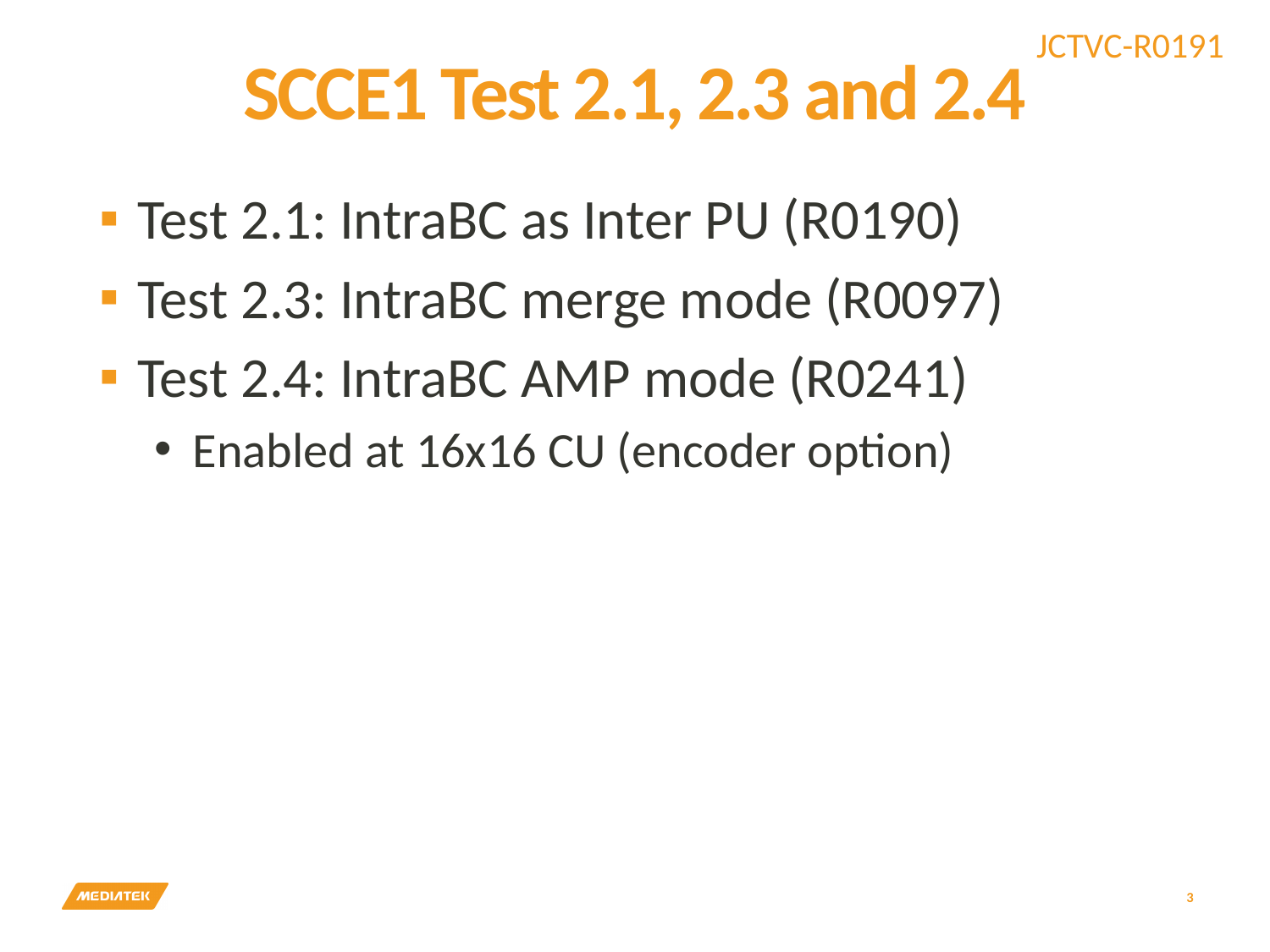

# SCCE1 Test 2.1, 2.3 and 2.4

Test 2.1: IntraBC as Inter PU (R0190)
Test 2.3: IntraBC merge mode (R0097)
Test 2.4: IntraBC AMP mode (R0241)
Enabled at 16x16 CU (encoder option)

3